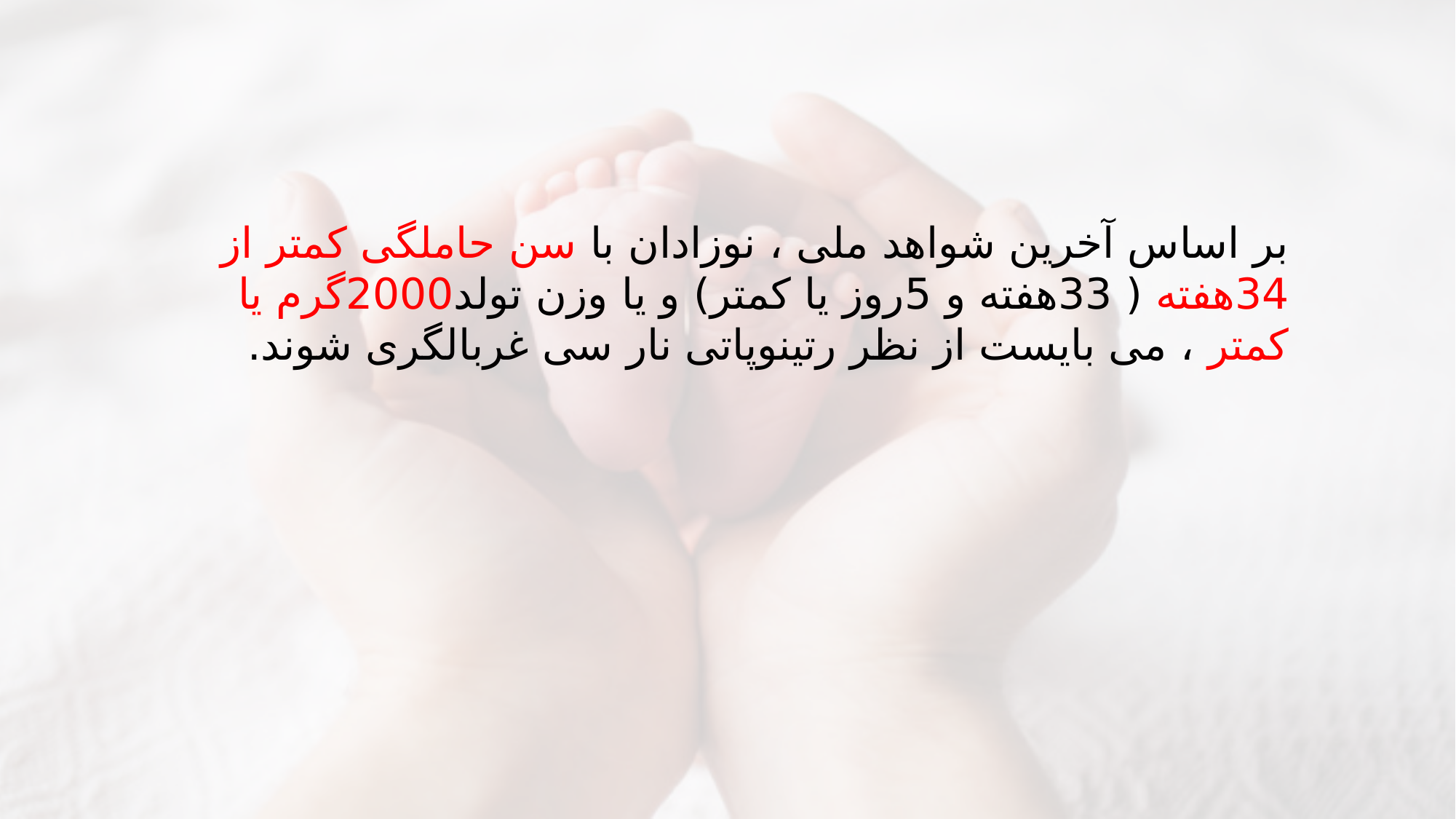

بر اساس آخرین شواهد ملی ، نوزادان با سن حاملگی کمتر از 34هفته ( 33هفته و 5روز یا کمتر) و یا وزن تولد2000گرم یا کمتر ، می بایست از نظر رتینوپاتی نار سی غربالگری شوند.